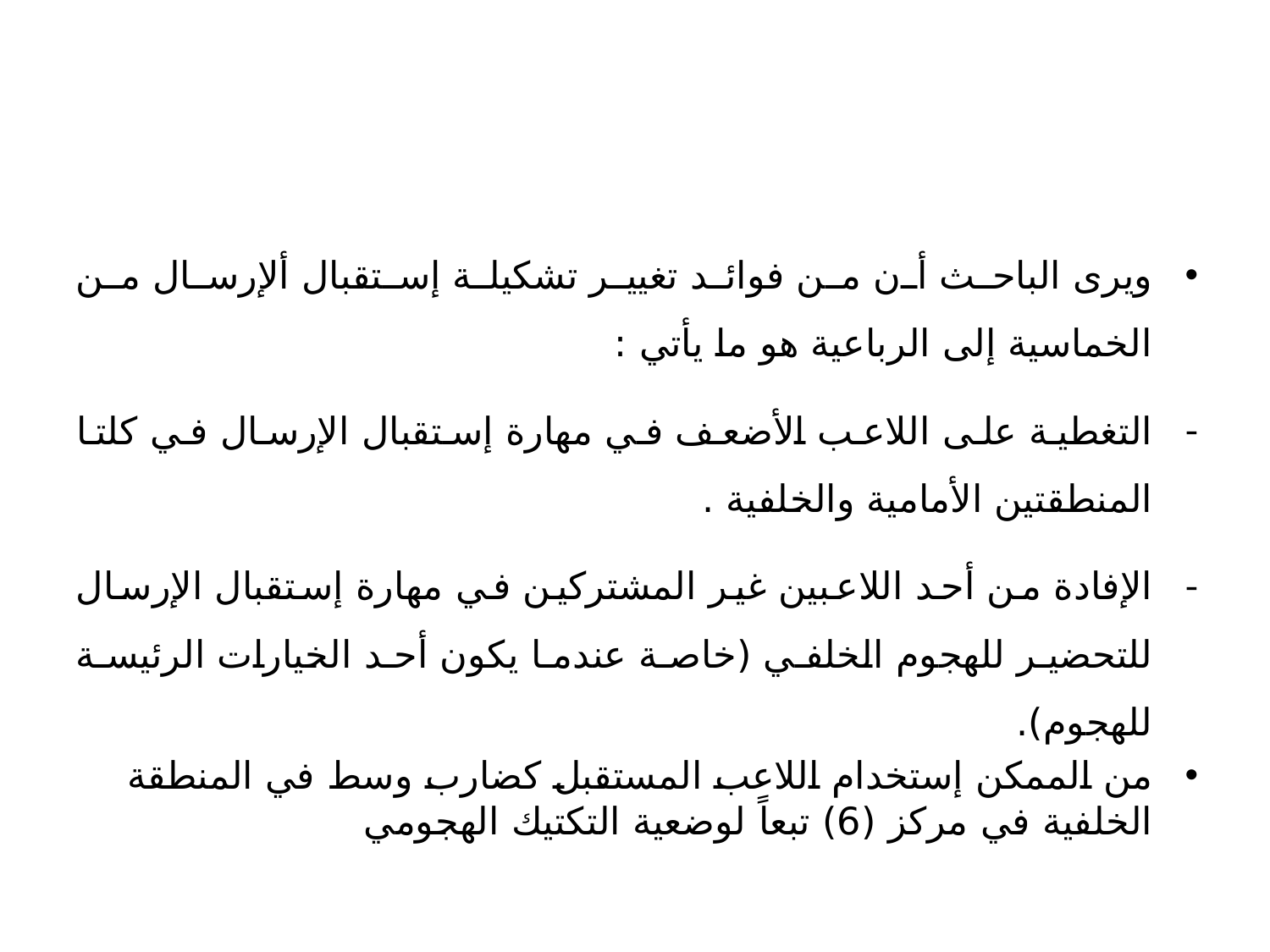

#
ويرى الباحث أن من فوائد تغيير تشكيلة إستقبال ألإرسال من الخماسية إلى الرباعية هو ما يأتي :
التغطية على اللاعب الأضعف في مهارة إستقبال الإرسال في كلتا المنطقتين الأمامية والخلفية .
الإفادة من أحد اللاعبين غير المشتركين في مهارة إستقبال الإرسال للتحضير للهجوم الخلفي (خاصة عندما يكون أحد الخيارات الرئيسة للهجوم).
من الممكن إستخدام اللاعب المستقبل كضارب وسط في المنطقة الخلفية في مركز (6) تبعاً لوضعية التكتيك الهجومي